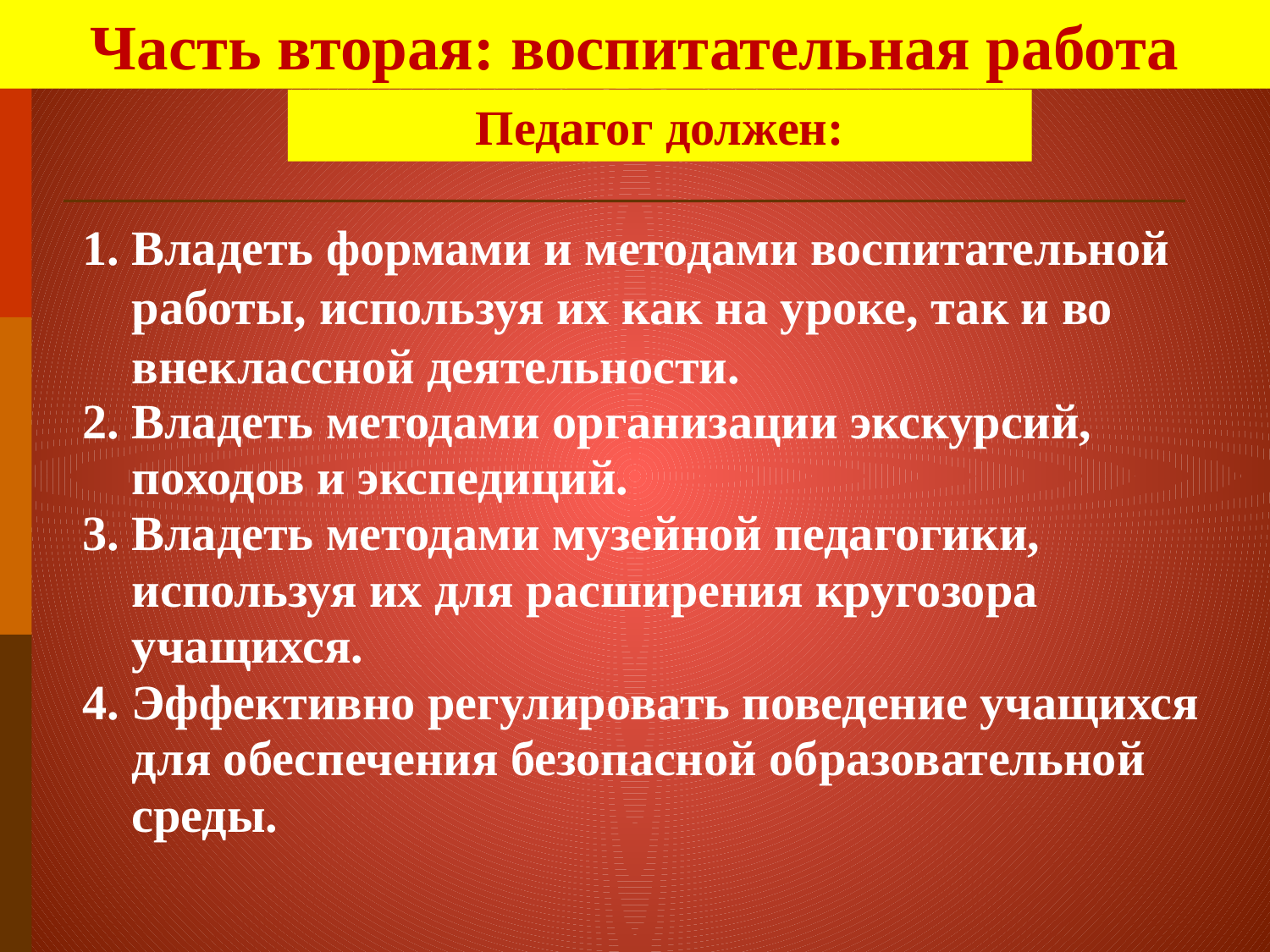

Часть вторая: воспитательная работа
Педагог должен:
1. Владеть формами и методами воспитательной работы, используя их как на уроке, так и во внеклассной деятельности.
2. Владеть методами организации экскурсий, походов и экспедиций.
3. Владеть методами музейной педагогики, используя их для расширения кругозора учащихся.
4. Эффективно регулировать поведение учащихся для обеспечения безопасной образовательной среды.